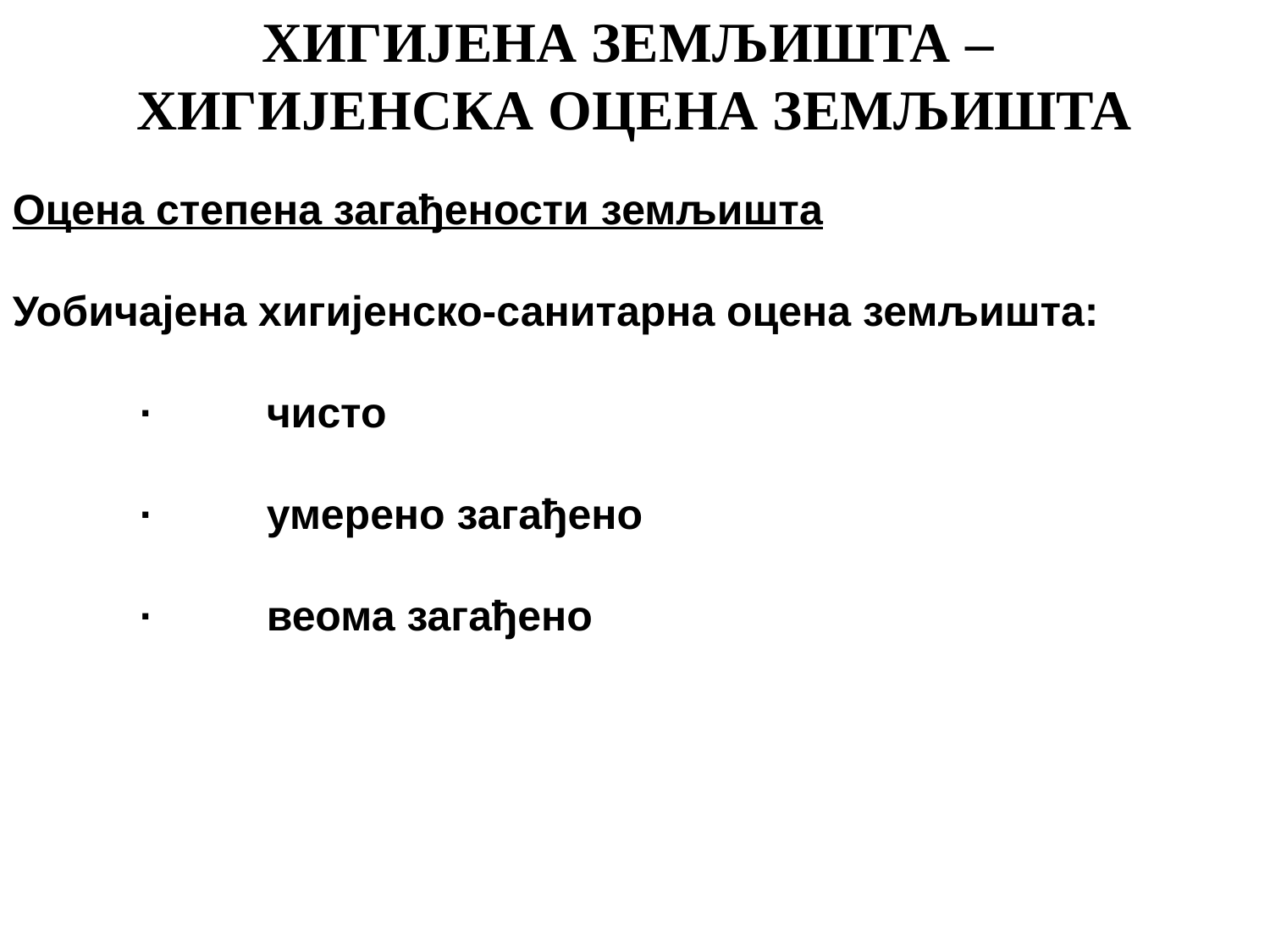

ХИГИЈЕНА ЗЕМЉИШТА –
ХИГИЈЕНСКА ОЦЕНА ЗЕМЉИШТА
Оцена степена загађености земљишта

Уобичајена хигијенско-санитарна оцена земљишта:

·	чисто

·	умерено загађено

·	веома загађено